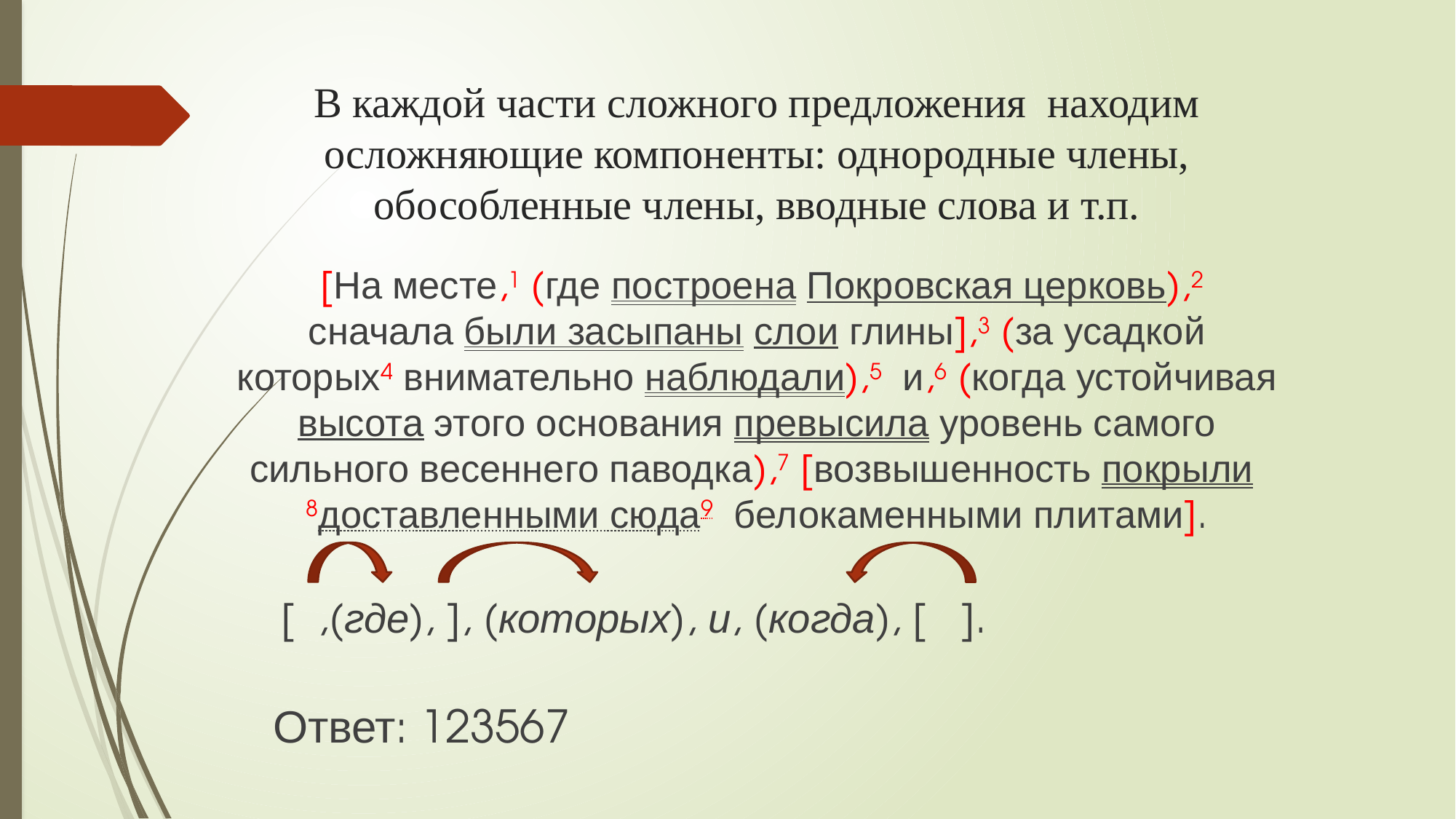

# В каждой части сложного предложения  находим осложняющие компоненты: однородные члены, обособленные члены, вводные слова и т.п.
   [На месте,1 (где построена Покровская церковь),2  сначала были засыпаны слои глины],3 (за усадкой которых4 внимательно наблюдали),5  и,6 (когда устойчивая высота этого основания превысила уровень самого сильного весеннего паводка),7 [возвышенность покрыли  8доставленными сюда9  белокаменными плитами].

    [  ,(где), ], (которых), и, (когда), [   ].

   Ответ: 123567